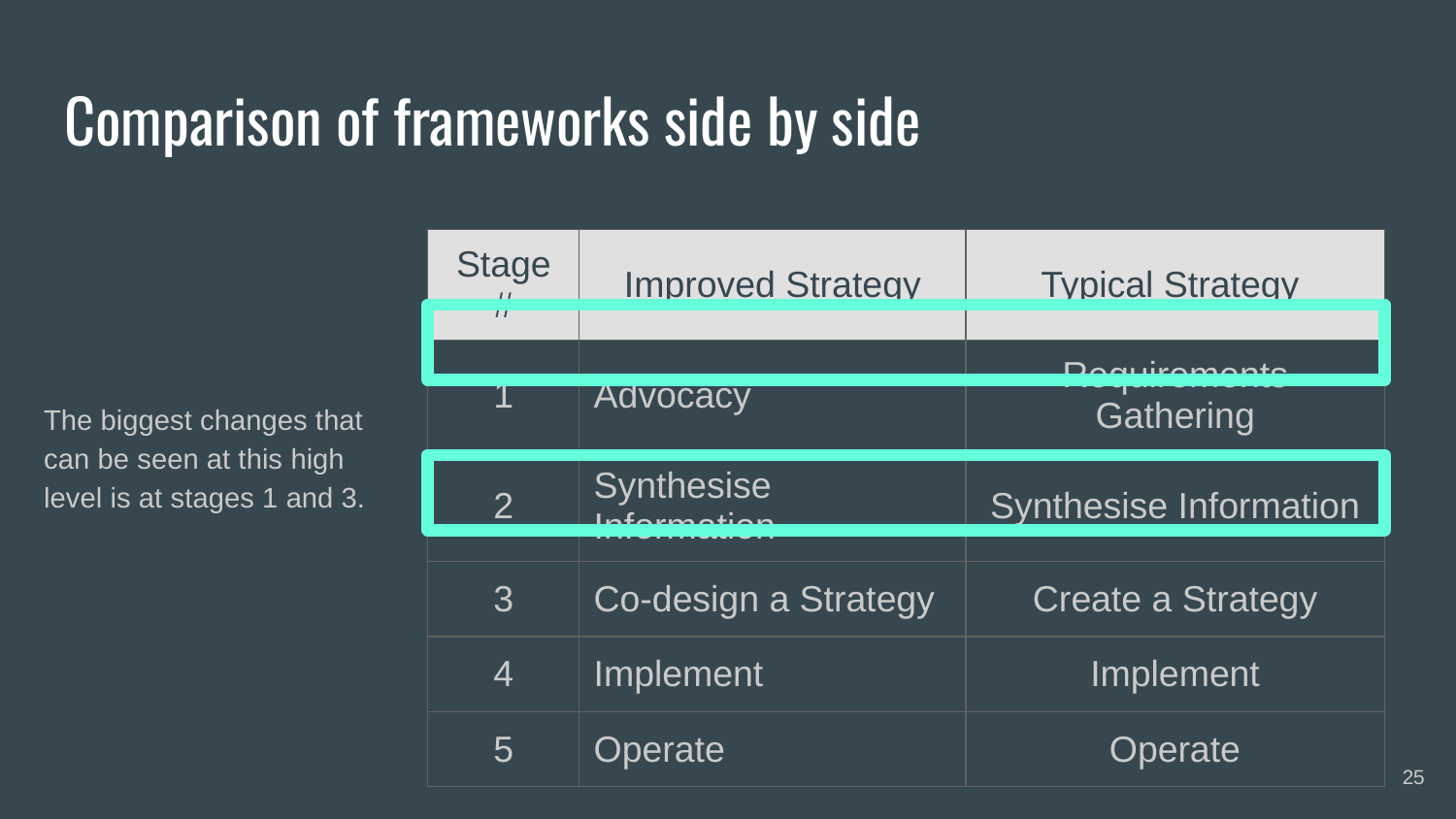

# Comparison of frameworks side by side
The biggest changes that can be seen at this high level is at stages 1 and 3.
| Stage # | Improved Strategy | Typical Strategy |
| --- | --- | --- |
| 1 | Advocacy | Requirements Gathering |
| 2 | Synthesise Information | Synthesise Information |
| 3 | Co-design a Strategy | Create a Strategy |
| 4 | Implement | Implement |
| 5 | Operate | Operate |

25